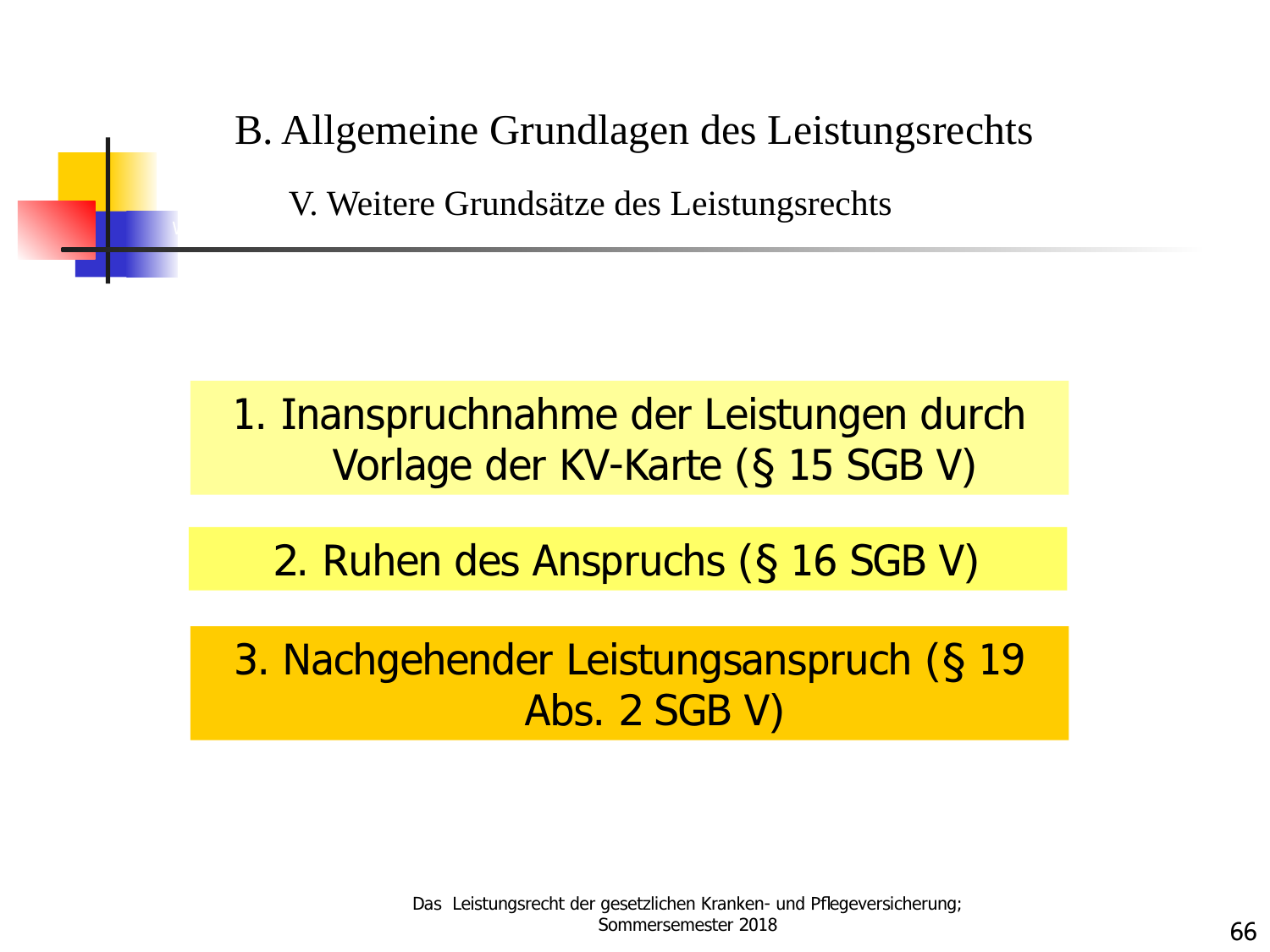

Weitere Grundsätze
B. Allgemeine Grundlagen des Leistungsrechts
	V. Weitere Grundsätze des Leistungsrechts
1. Inanspruchnahme der Leistungen durch Vorlage der KV-Karte (§ 15 SGB V)
2. Ruhen des Anspruchs (§ 16 SGB V)
3. Nachgehender Leistungsanspruch (§ 19 Abs. 2 SGB V)
Das  Leistungsrecht der gesetzlichen Kranken- und Pflegeversicherung; Sommersemester 2018
66